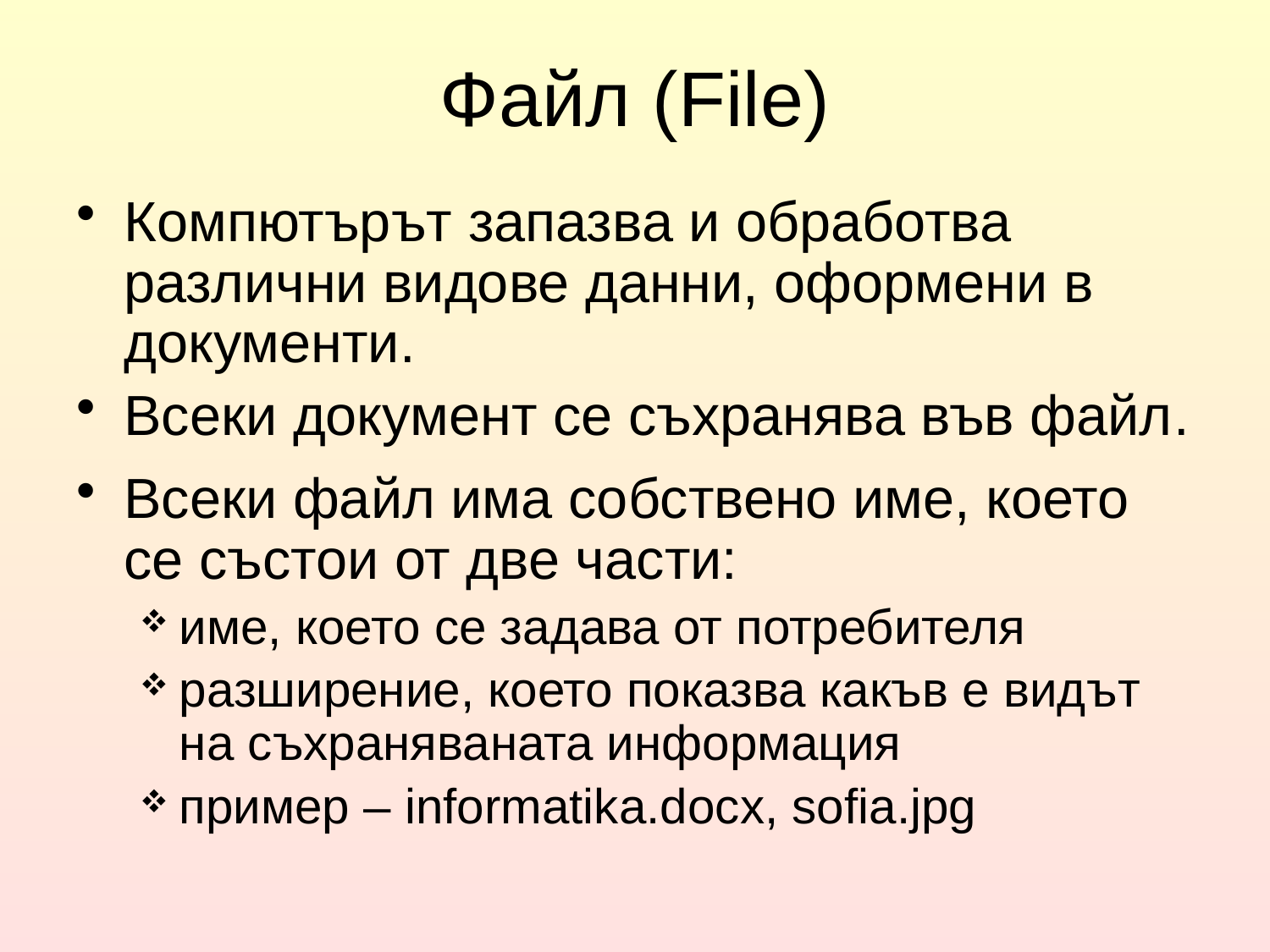

Файл (File)
Компютърът запазва и обработва различни видове данни, оформени в документи.
Всеки документ се съхранява във файл.
Всеки файл има собствено име, което се състои от две части:
име, което се задава от потребителя
разширение, което показва какъв е видът на съхраняваната информация
пример – informatika.docx, sofia.jpg